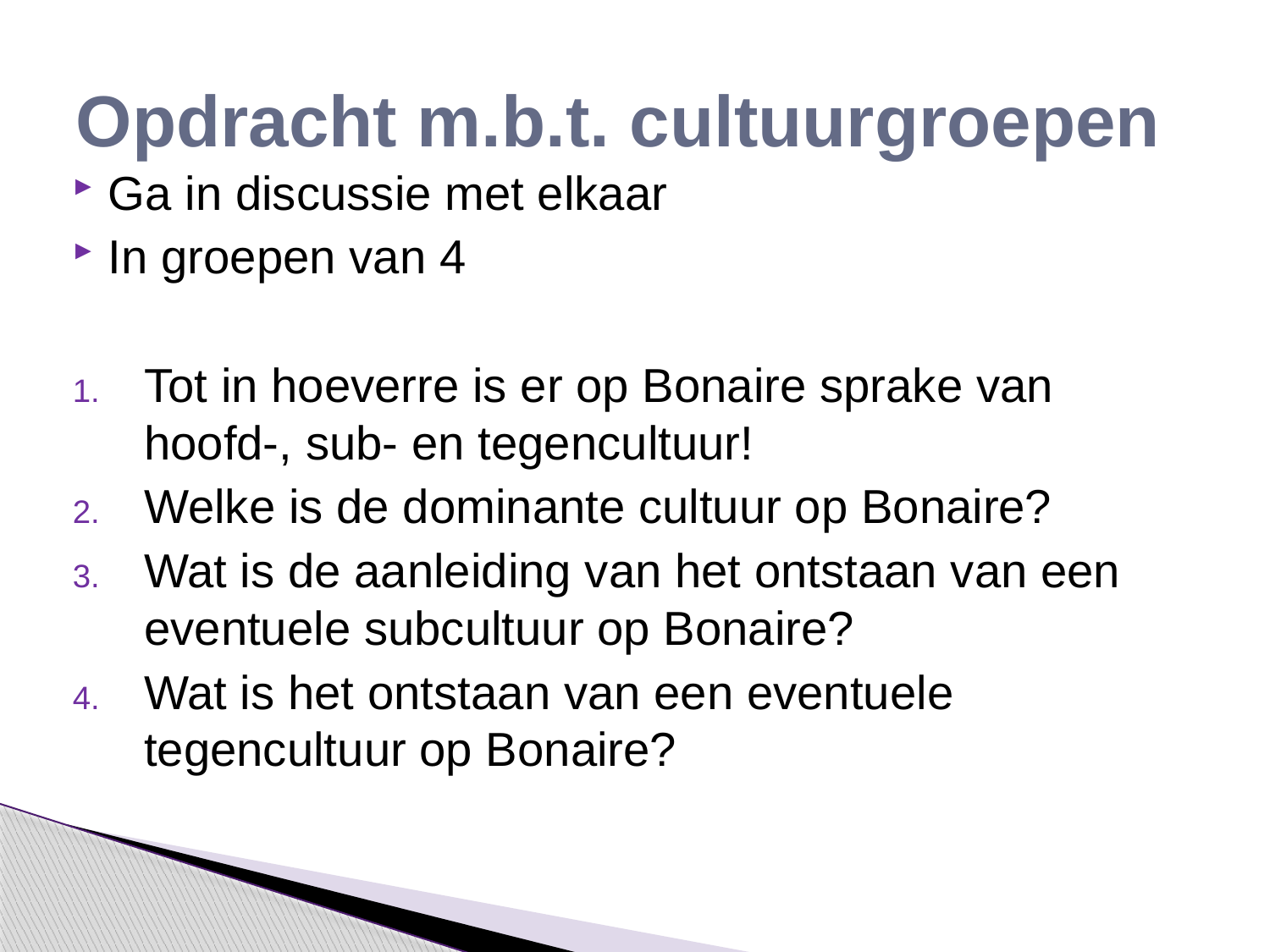

# Opdracht m.b.t. cultuurgroepen
Ga in discussie met elkaar
In groepen van 4

Tot in hoeverre is er op Bonaire sprake van hoofd-, sub- en tegencultuur!
Welke is de dominante cultuur op Bonaire?
Wat is de aanleiding van het ontstaan van een eventuele subcultuur op Bonaire?
Wat is het ontstaan van een eventuele tegencultuur op Bonaire?